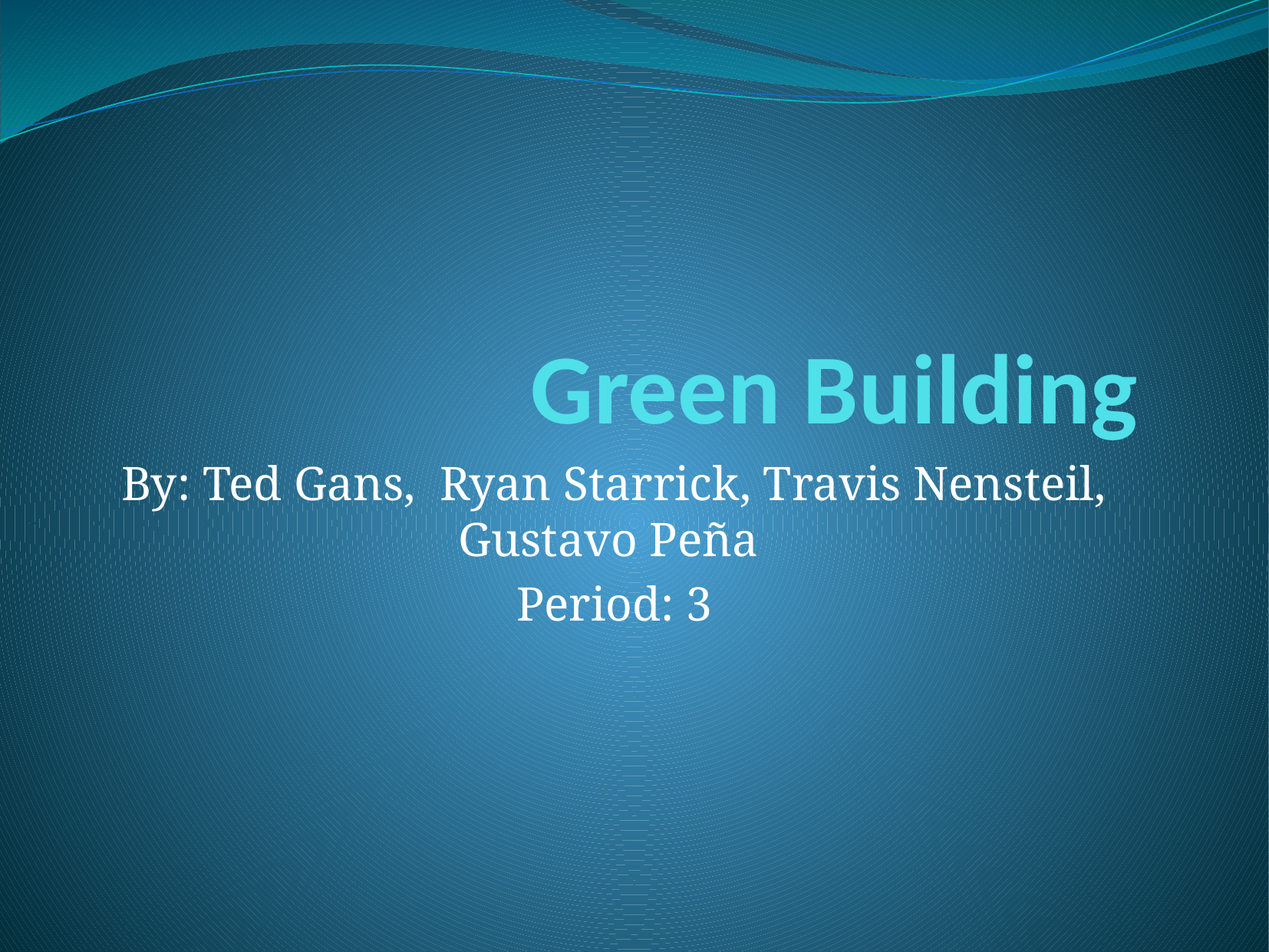

# Green Building
By: Ted Gans,  Ryan Starrick, Travis Nensteil, Gustavo Peña
Period: 3